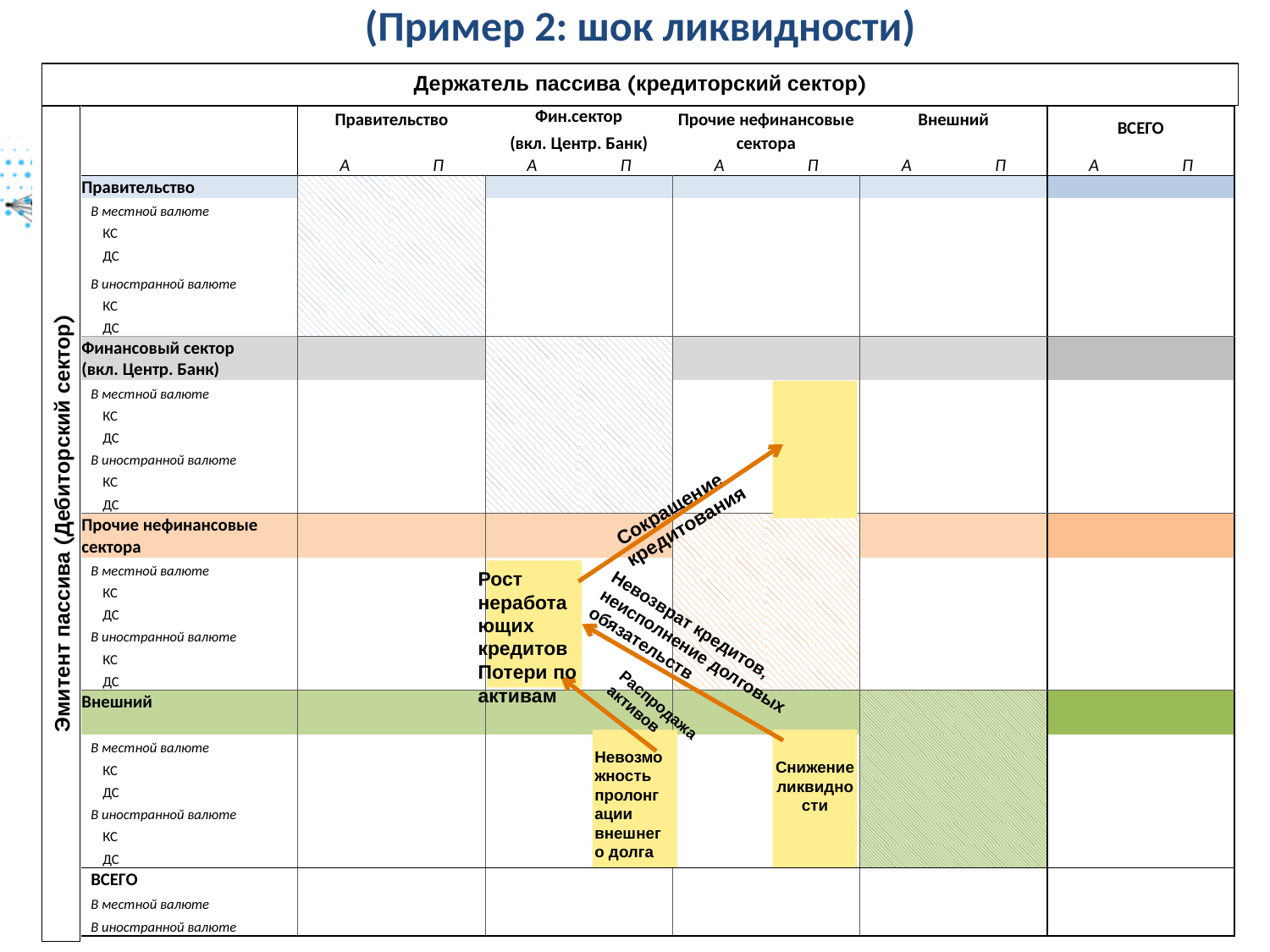

| (Пример 2: шок ликвидности) |  |  |  |  |  |  |  |  |  |  |  |  |  |  |
| --- | --- | --- | --- | --- | --- | --- | --- | --- | --- | --- | --- | --- | --- | --- |
|  |  |  |  |  |  |  |  |  |  |  |  |  |  |  |
|  |  |  |  |  |  |  |  |  |  |  |  |  |  |  |
|  |  |  |  |  |  |  |  |  |  |  |  |  |  |  |
|  |  |  |  |  |  |  |  |  |  |  |  |  |  |  |
|  |  |  |  | Правительство |  | Фин.сектор |  | Прочие нефинансовые |  | Внешний |  | ВСЕГО |  |  |
|  |  |  |  |  |  | (вкл. Центр. Банк) |  | сектора |  |  |  |  |  |  |
|  |  |  |  | A | П | A | П | A | П | A | П | A | П |  |
|  | Правительство |  |  |  |  |  |  |  |  |  |  |  |  |  |
|  |  | В местной валюте |  |  |  |  |  |  |  |  |  |  |  |  |
|  |  |  | КС |  |  |  |  |  |  |  |  |  |  |  |
|  |  |  | ДС |  |  |  |  |  |  |  |  |  |  |  |
|  |  | В иностранной валюте |  |  |  |  |  |  |  |  |  |  |  |  |
|  |  |  | КС |  |  |  |  |  |  |  |  |  |  |  |
|  |  |  | ДС |  |  |  |  |  |  |  |  |  |  |  |
|  | Финансовый сектор |  |  |  |  |  |  |  |  |  |  |  |  |  |
|  | (вкл. Центр. Банк) |  |  |  |  |  |  |  |  |  |  |  |  |  |
|  |  | В местной валюте |  |  |  |  |  |  |  |  |  |  |  |  |
|  |  |  | КС |  |  |  |  |  |  |  |  |  |  |  |
|  |  |  | ДС |  |  |  |  |  |  |  |  |  |  |  |
|  |  | В иностранной валюте |  |  |  |  |  |  |  |  |  |  |  |  |
|  |  |  | КС |  |  |  |  |  |  |  |  |  |  |  |
|  |  |  | ДС |  |  |  |  |  |  |  |  |  |  |  |
|  | Прочие нефинансовые |  |  |  |  |  |  |  |  |  |  |  |  |  |
|  | сектора |  |  |  |  |  |  |  |  |  |  |  |  |  |
|  |  | В местной валюте |  |  |  |  |  |  |  |  |  |  |  |  |
|  |  |  | КС |  |  |  |  |  |  |  |  |  |  |  |
|  |  |  | ДС |  |  |  |  |  |  |  |  |  |  |  |
|  |  | В иностранной валюте |  |  |  |  |  |  |  |  |  |  |  |  |
|  |  |  | КС |  |  |  |  |  |  |  |  |  |  |  |
|  |  |  | ДС |  |  |  |  |  |  |  |  |  |  |  |
|  | Внешний |  |  |  |  |  |  |  |  |  |  |  |  |  |
|  |  |  |  |  |  |  |  |  |  |  |  |  |  |  |
|  |  | В местной валюте |  |  |  |  |  |  |  |  |  |  |  |  |
|  |  |  | КС |  |  |  |  |  |  |  |  |  |  |  |
|  |  |  | ДС |  |  |  |  |  |  |  |  |  |  |  |
|  |  | В иностранной валюте |  |  |  |  |  |  |  |  |  |  |  |  |
|  |  |  | КС |  |  |  |  |  |  |  |  |  |  |  |
|  |  |  | ДС |  |  |  |  |  |  |  |  |  |  |  |
|  |  | ВСЕГО |  |  |  |  |  |  |  |  |  |  |  |  |
|  |  | В местной валюте |  |  |  |  |  |  |  |  |  |  |  |  |
|  |  | В иностранной валюте |  |  |  |  |  |  |  |  |  |  |  |  |
Держатель пассива (кредиторский сектор)

Сокращение   кредитования
Эмитент пассива (Дебиторский сектор)
Рост неработающих кредитов
Потери по активам

Невозврат кредитов, неисполнение долговых обязательств
Распродажа активов

Невозможность пролонгации внешнего долга
Снижение ликвидности